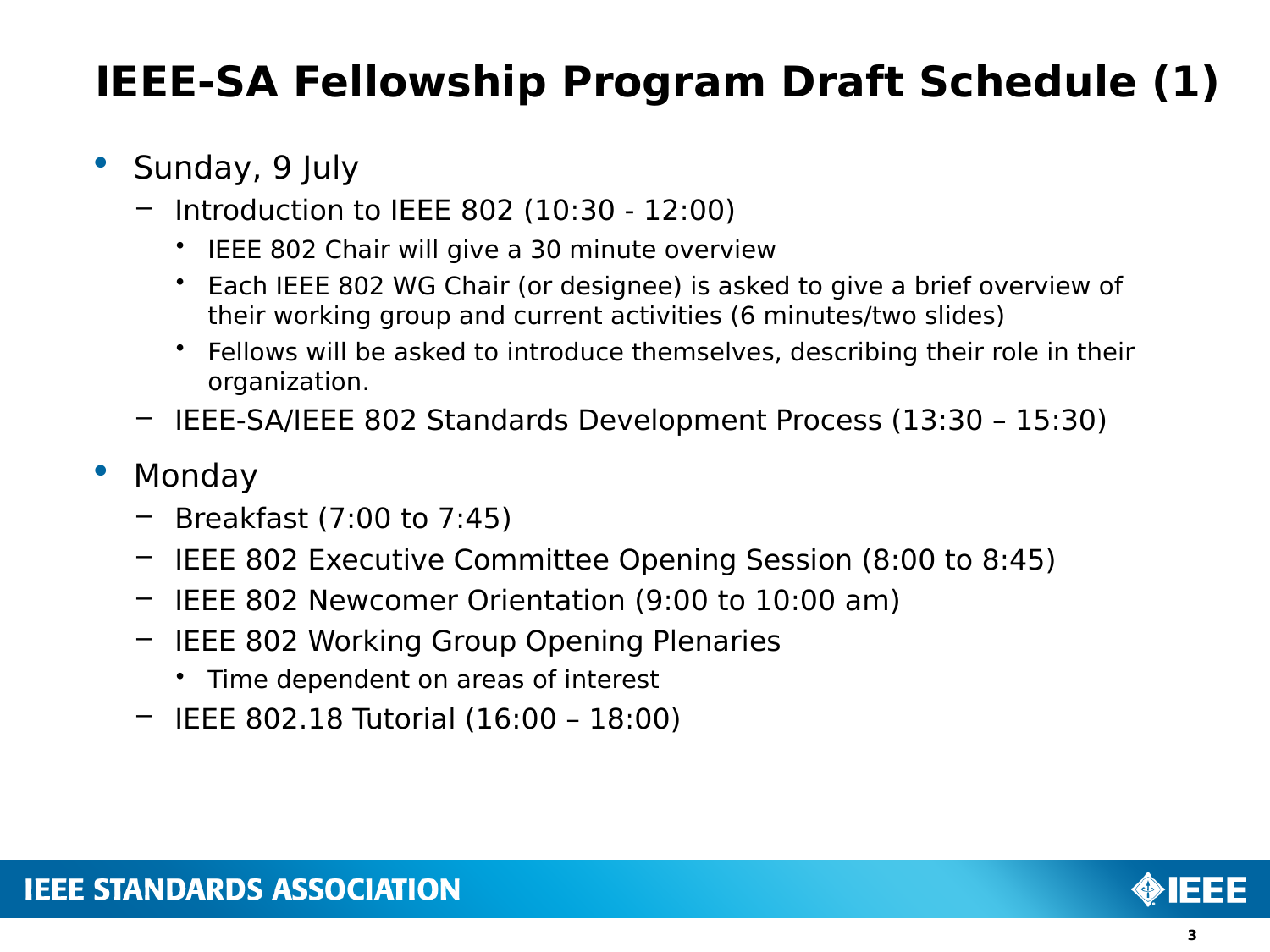

# IEEE-SA Fellowship Program Draft Schedule (1)
Sunday, 9 July
Introduction to IEEE 802 (10:30 - 12:00)
IEEE 802 Chair will give a 30 minute overview
Each IEEE 802 WG Chair (or designee) is asked to give a brief overview of their working group and current activities (6 minutes/two slides)
Fellows will be asked to introduce themselves, describing their role in their organization.
IEEE-SA/IEEE 802 Standards Development Process (13:30 – 15:30)
Monday
Breakfast (7:00 to 7:45)
IEEE 802 Executive Committee Opening Session (8:00 to 8:45)
IEEE 802 Newcomer Orientation (9:00 to 10:00 am)
IEEE 802 Working Group Opening Plenaries
Time dependent on areas of interest
IEEE 802.18 Tutorial (16:00 – 18:00)

3